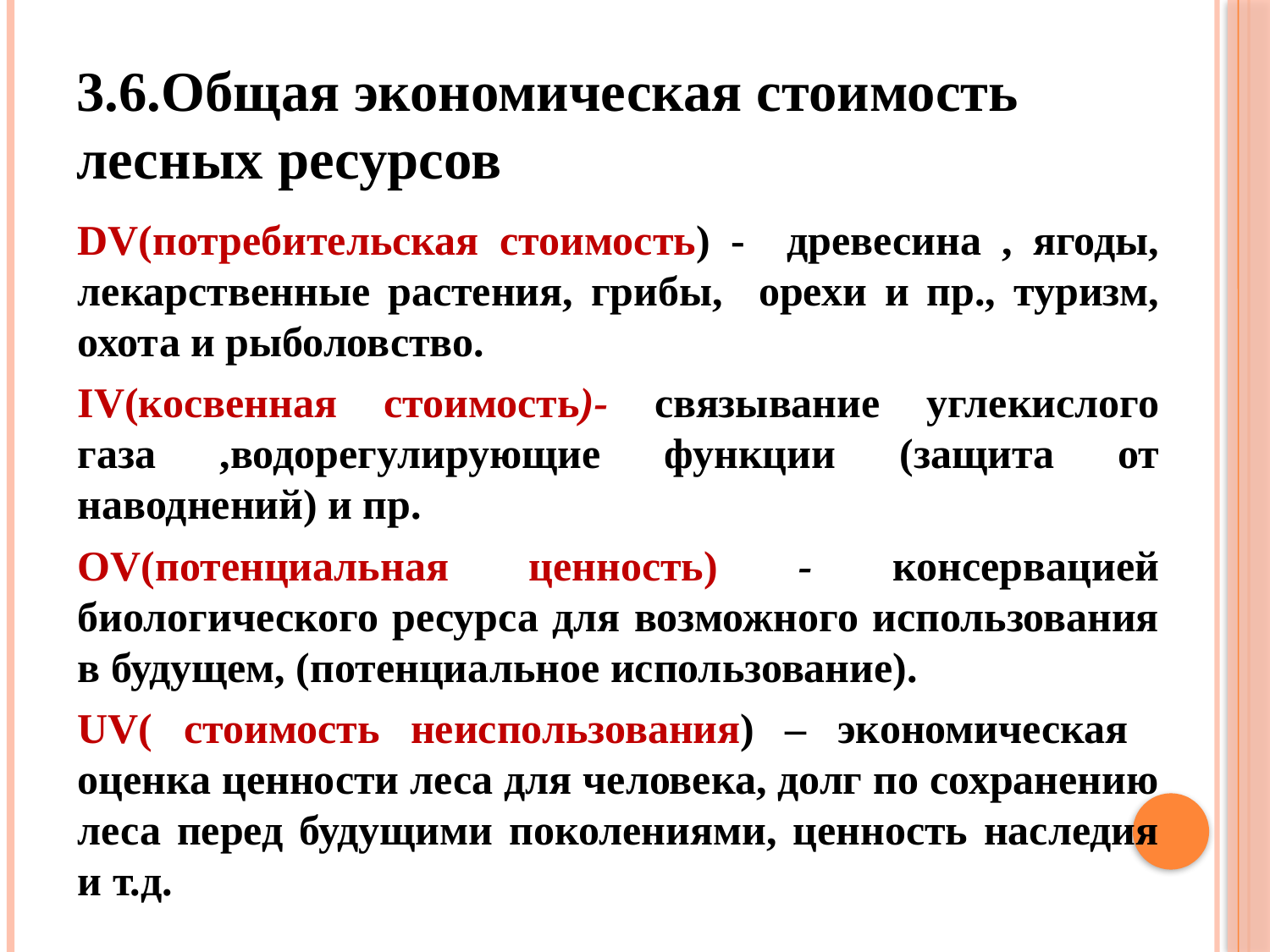

# 3.6.Общая экономическая стоимость лесных ресурсов
DV(потребительская стоимость) -  древесина , ягоды, лекарственные растения, грибы,  орехи и пр., туризм, охота и рыболовство.
IV(косвенная стоимость)- связывание углекислого газа ,водорегулирующие функции (защита от наводнений) и пр.
OV(потенциальная ценность) - консервацией биологического ресурса для возможного использования в будущем, (потенциальное использование).
UV( стоимость неиспользования) – экономическая  оценка ценности леса для человека, долг по сохранению леса перед будущими поколениями, ценность наследия и т.д.